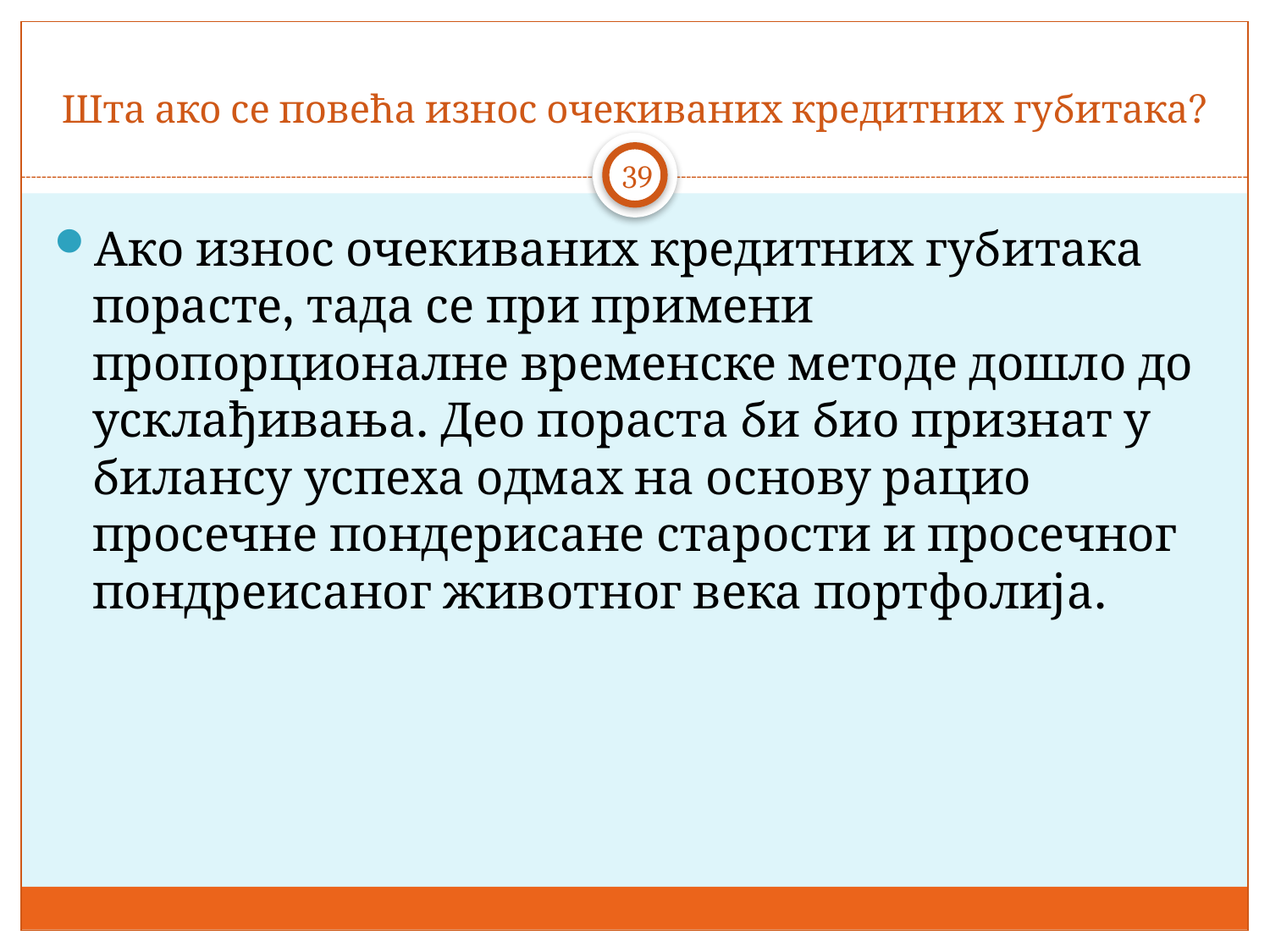

# Шта ако се повећа износ очекиваних кредитних губитака?
39
Ако износ очекиваних кредитних губитака порасте, тада се при примени пропорционалне временске методе дошло до усклађивања. Део пораста би био признат у билансу успеха одмах на основу рацио просечне пондерисане старости и просечног пондреисаног животног века портфолија.